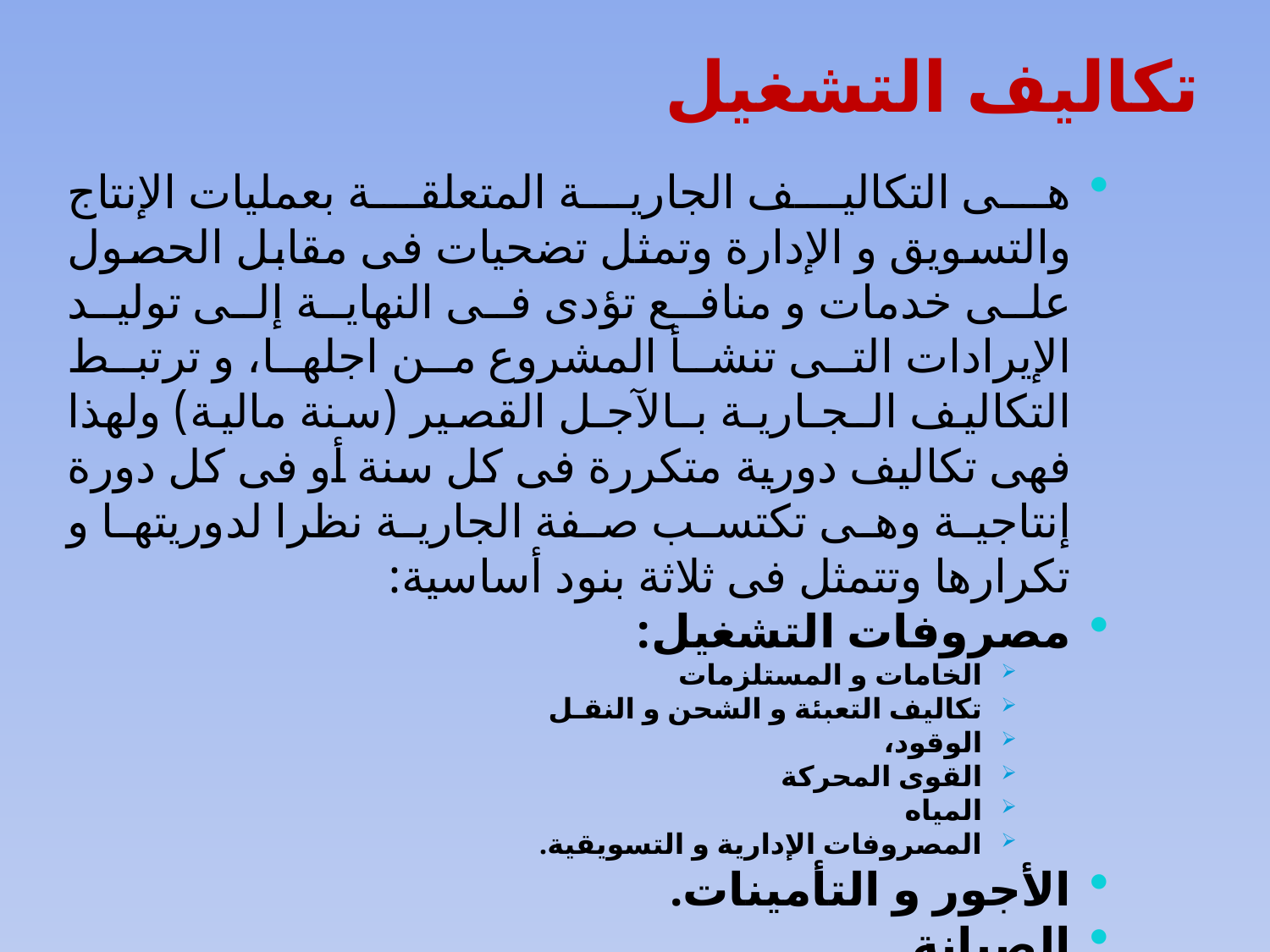

# تكاليف التشغيل
هى التكاليف الجارية المتعلقة بعمليات الإنتاج والتسويق و الإدارة وتمثل تضحيات فى مقابل الحصول على خدمات و منافع تؤدى فى النهاية إلى توليد الإيرادات التى تنشأ المشروع من اجلها، و ترتبط التكاليف الـجـاريـة بـالآجـل القصير (سنة مالية) ولهذا فهى تكاليف دورية متكررة فى كل سنة أو فى كل دورة إنتاجية وهى تكتسب صفة الجارية نظرا لدوريتها و تكرارها وتتمثل فى ثلاثة بنود أساسية:
مصروفات التشغيل:
الخامات و المستلزمات
تكاليف التعبئة و الشحن و النقـل
الوقود،
القوى المحركة
المياه
المصروفات الإدارية و التسويقية.
الأجور و التأمينات.
الصيانة.

الدكتور عيسى قداده
69